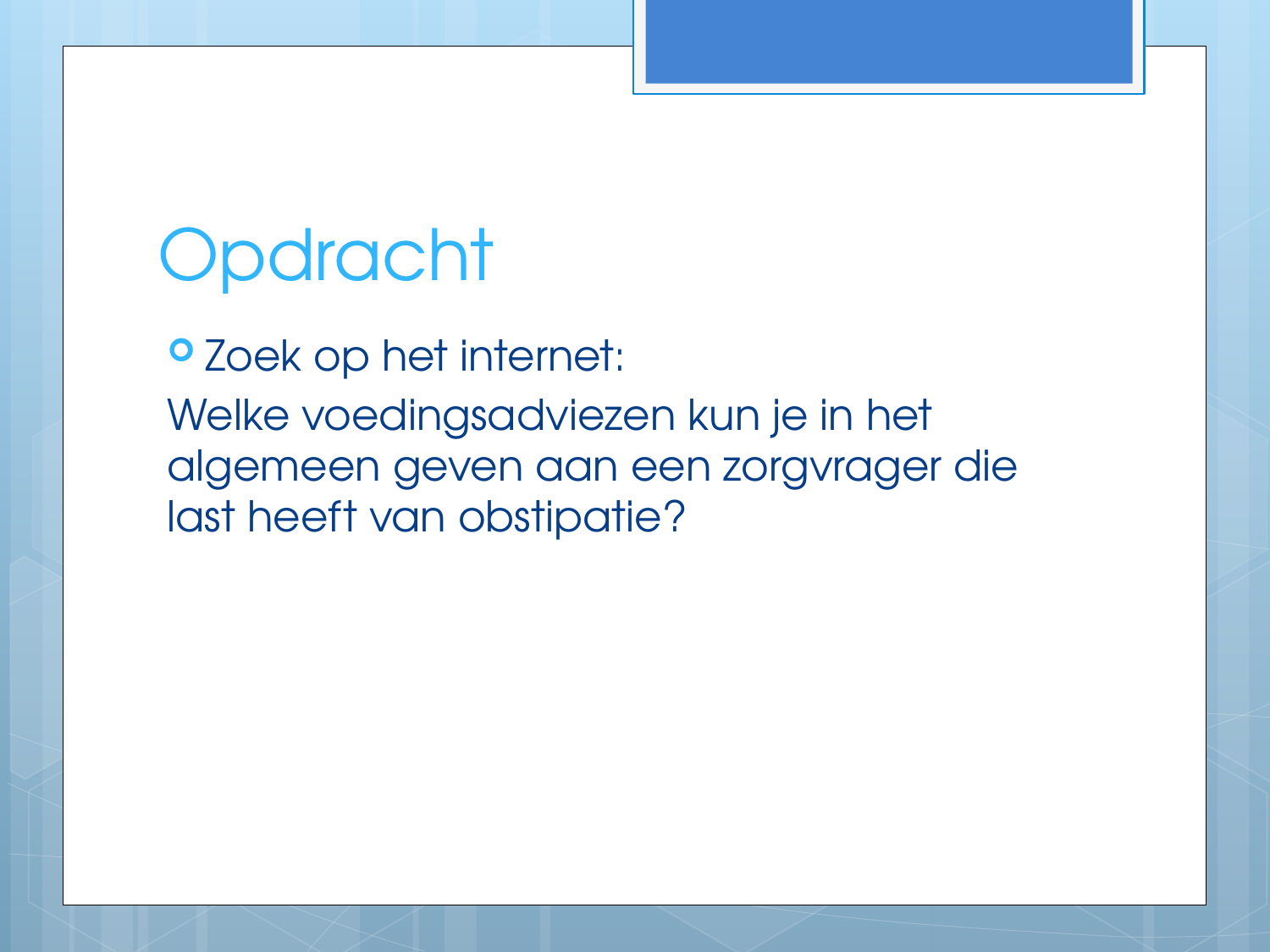

# Opdracht
Zoek op het internet:
Welke voedingsadviezen kun je in het algemeen geven aan een zorgvrager die last heeft van obstipatie?